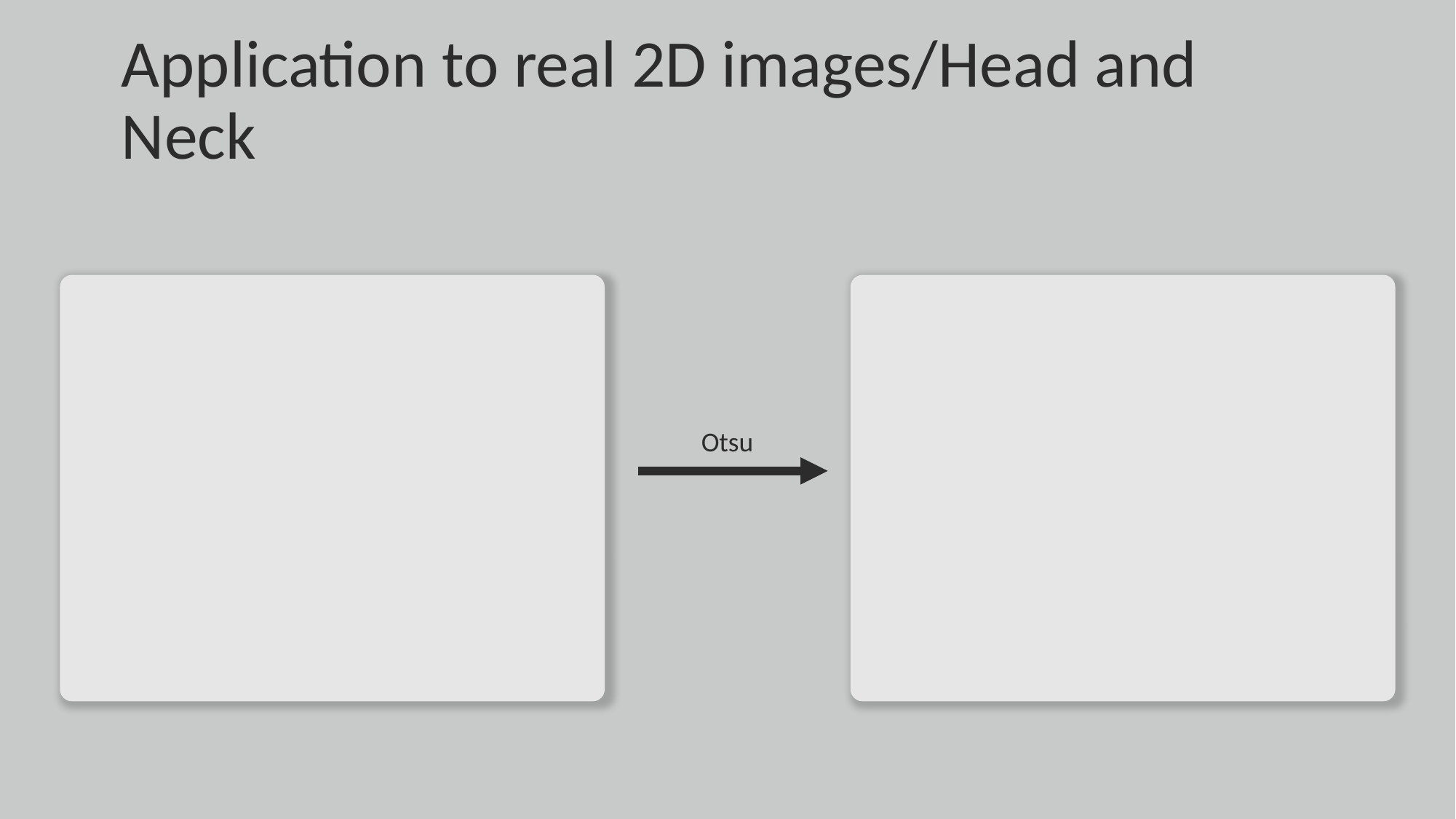

Application to real 2D images/Head and Neck

Otsu